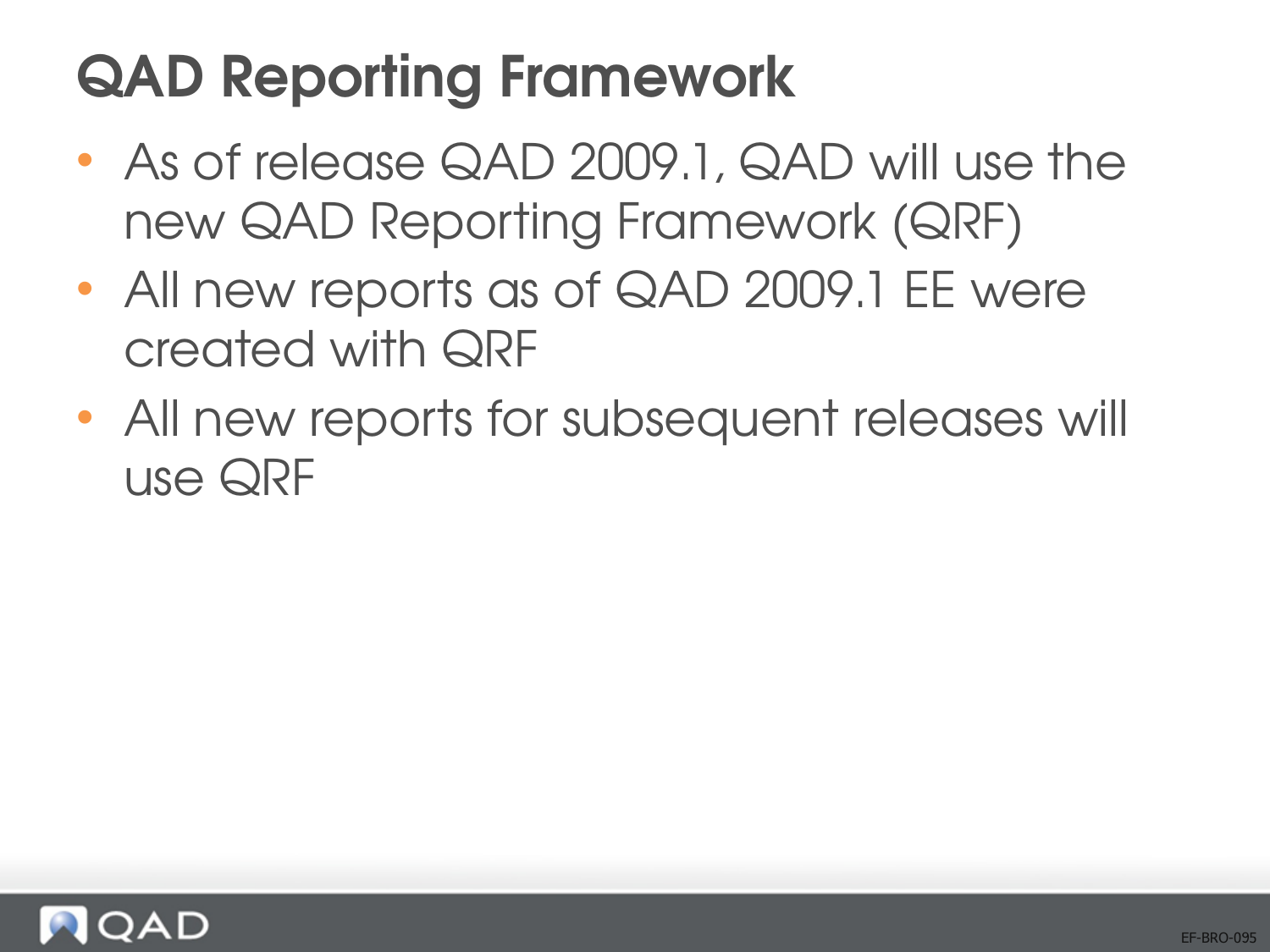

# QAD Reporting Framework
As of release QAD 2009.1, QAD will use the new QAD Reporting Framework (QRF)
All new reports as of QAD 2009.1 EE were created with QRF
All new reports for subsequent releases will use QRF

EF-BRO-095